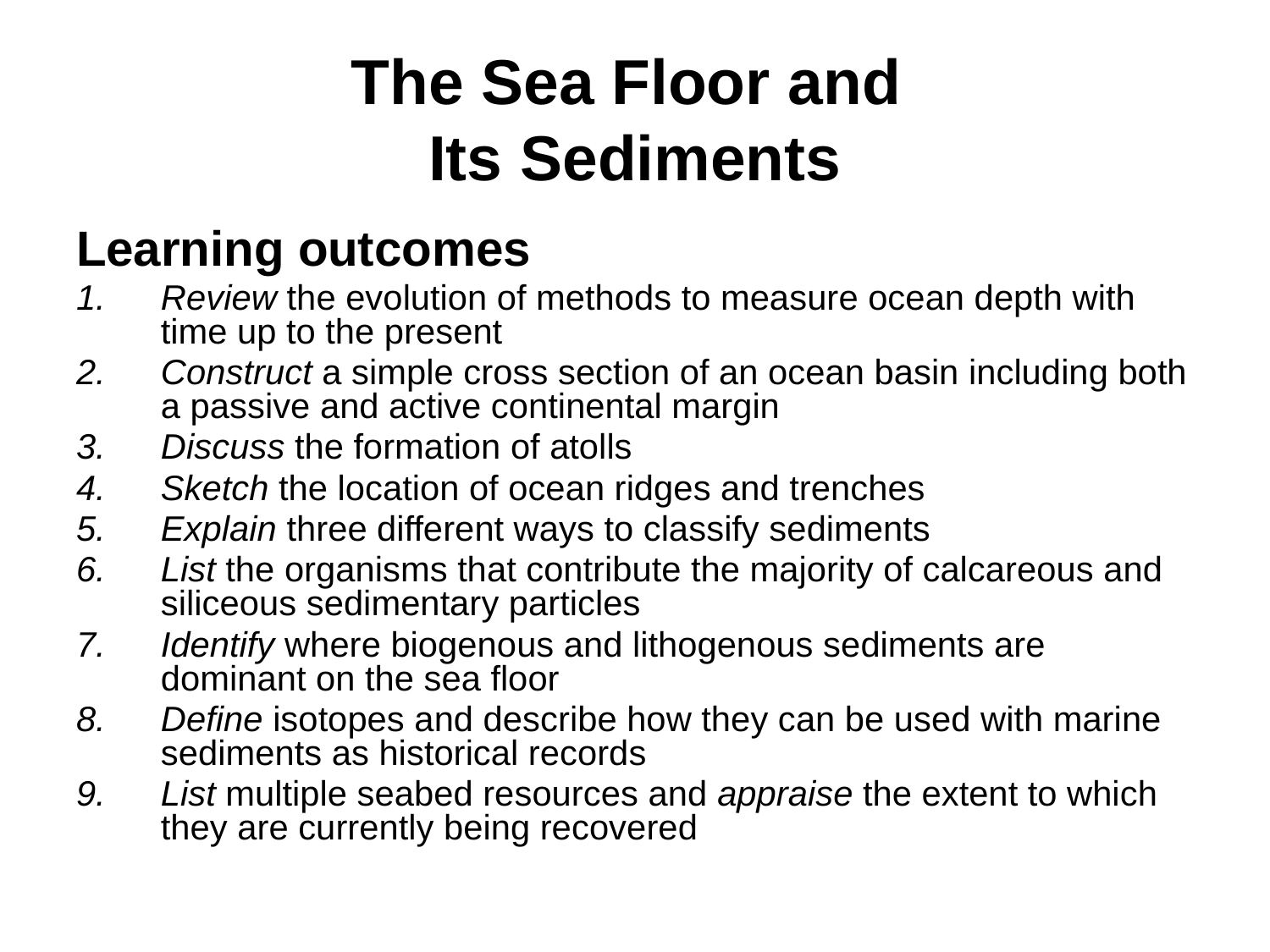

# The Sea Floor and Its Sediments
Learning outcomes
Review the evolution of methods to measure ocean depth with time up to the present
Construct a simple cross section of an ocean basin including both a passive and active continental margin
Discuss the formation of atolls
Sketch the location of ocean ridges and trenches
Explain three different ways to classify sediments
List the organisms that contribute the majority of calcareous and siliceous sedimentary particles
Identify where biogenous and lithogenous sediments are dominant on the sea floor
Define isotopes and describe how they can be used with marine sediments as historical records
List multiple seabed resources and appraise the extent to which they are currently being recovered